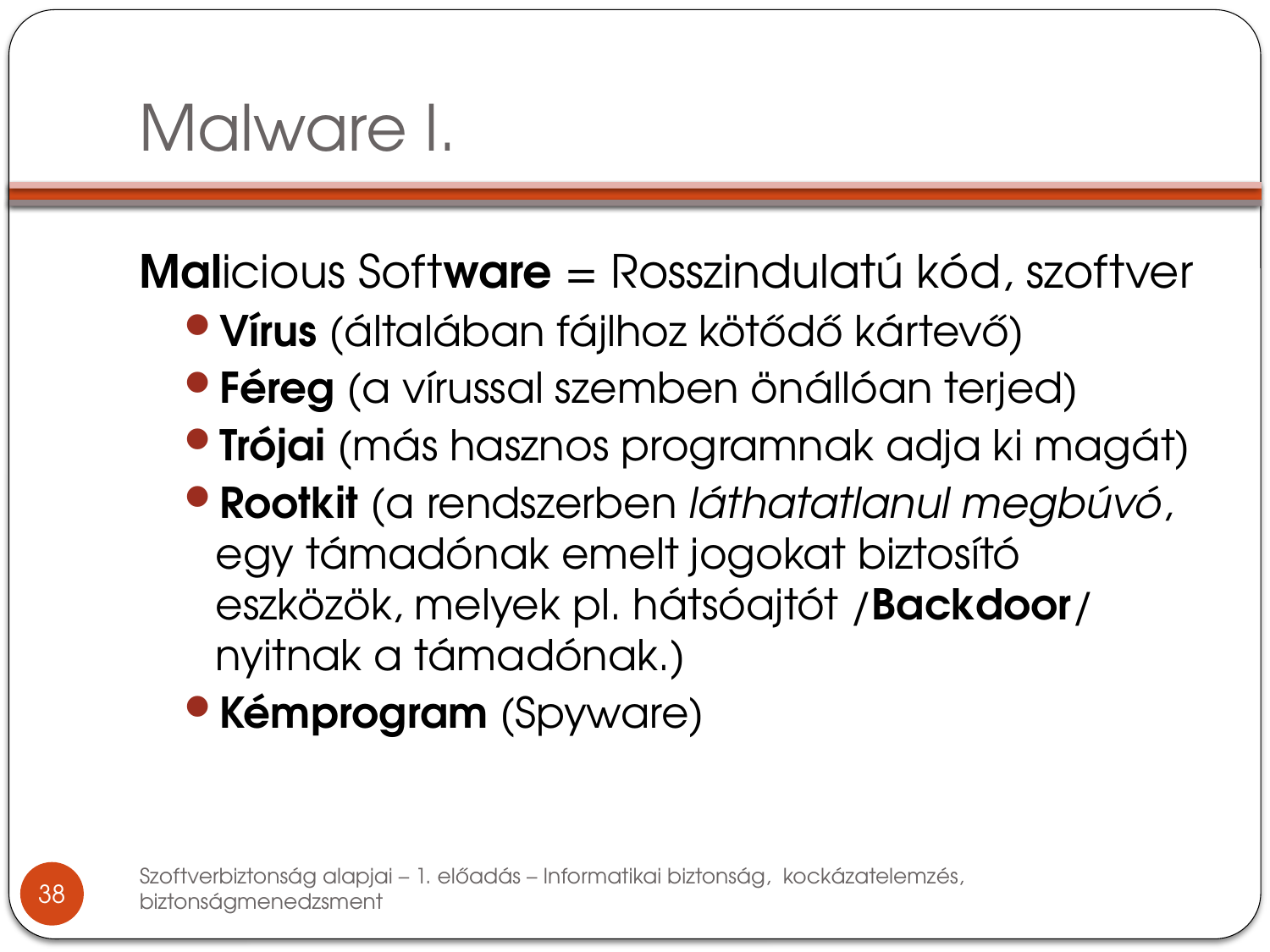

# Malware I.
Malicious Software = Rosszindulatú kód, szoftver
Vírus (általában fájlhoz kötődő kártevő)
Féreg (a vírussal szemben önállóan terjed)
Trójai (más hasznos programnak adja ki magát)
Rootkit (a rendszerben láthatatlanul megbúvó, egy támadónak emelt jogokat biztosító eszközök, melyek pl. hátsóajtót /Backdoor/ nyitnak a támadónak.)
Kémprogram (Spyware)
Szoftverbiztonság alapjai – 1. előadás – Informatikai biztonság,  kockázatelemzés, biztonságmenedzsment
38